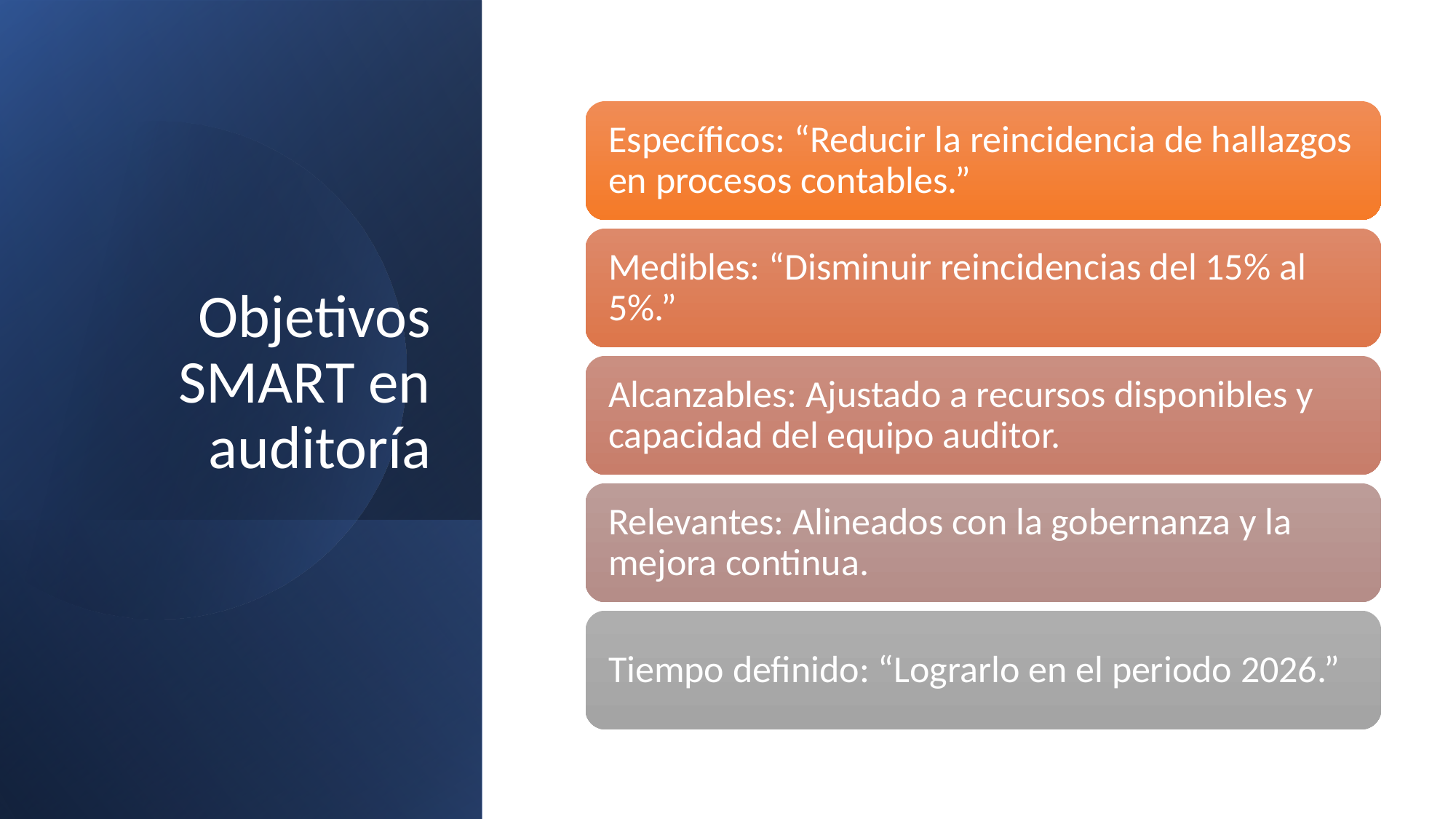

Específicos: “Reducir la reincidencia de hallazgos en procesos contables.”
Medibles: “Disminuir reincidencias del 15% al 5%.”
Alcanzables: Ajustado a recursos disponibles y capacidad del equipo auditor.
Relevantes: Alineados con la gobernanza y la mejora continua.
Tiempo definido: “Lograrlo en el periodo 2026.”

# Objetivos SMART en auditoría